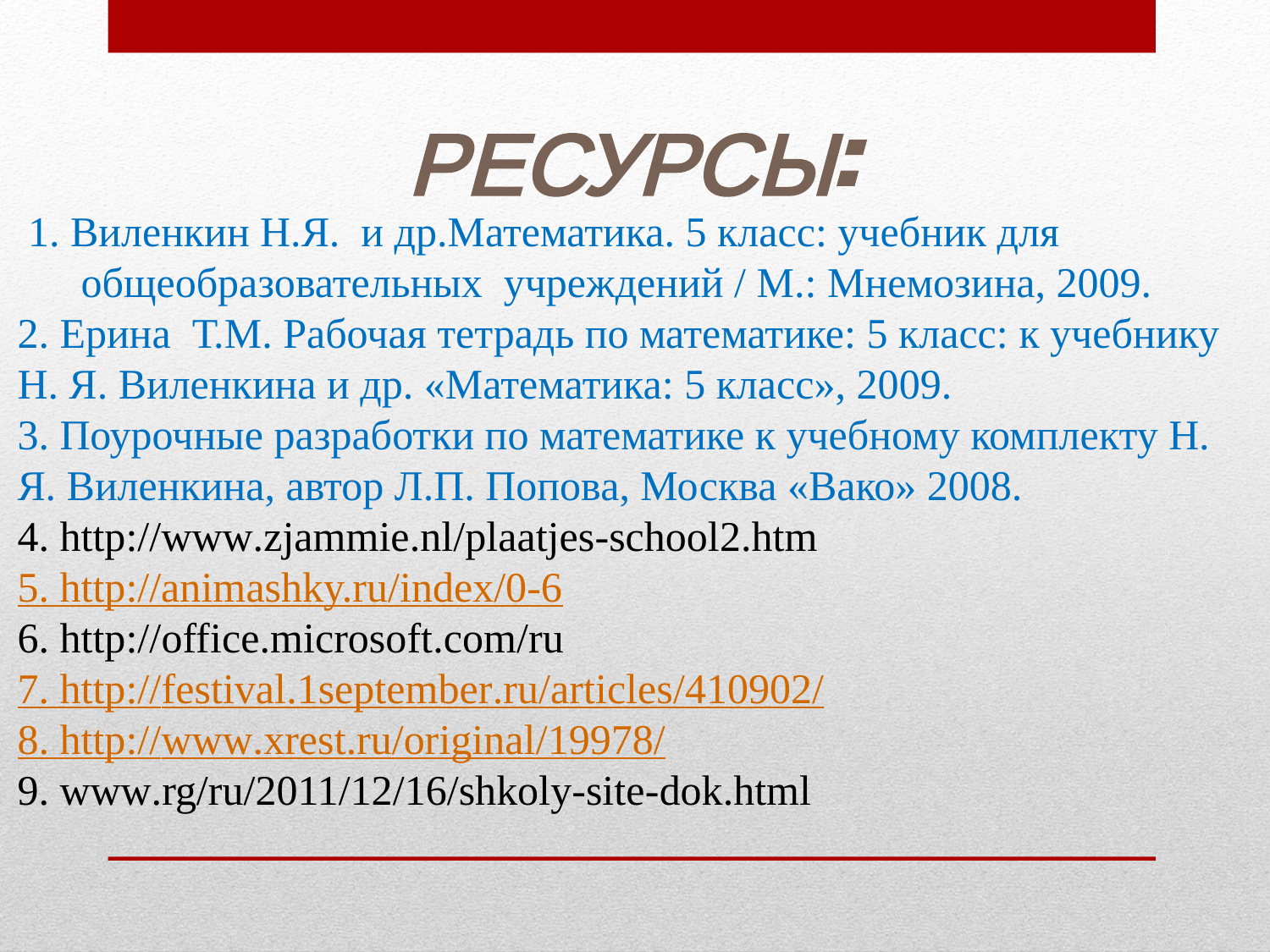

# РЕСУРСЫ:

 1. Виленкин Н.Я.  и др.Математика. 5 класс: учебник для общеобразовательных  учреждений / М.: Мнемозина, 2009.
2. Ерина  Т.М. Рабочая тетрадь по математике: 5 класс: к учебнику Н. Я. Виленкина и др. «Математика: 5 класс», 2009.
3. Поурочные разработки по математике к учебному комплекту Н. Я. Виленкина, автор Л.П. Попова, Москва «Вако» 2008.
4. http://www.zjammie.nl/plaatjes-school2.htm
5. http://animashky.ru/index/0-6
6. http://office.microsoft.com/ru
7. http://festival.1september.ru/articles/410902/
8. http://www.xrest.ru/original/19978/
9. www.rg/ru/2011/12/16/shkoly-site-dok.html